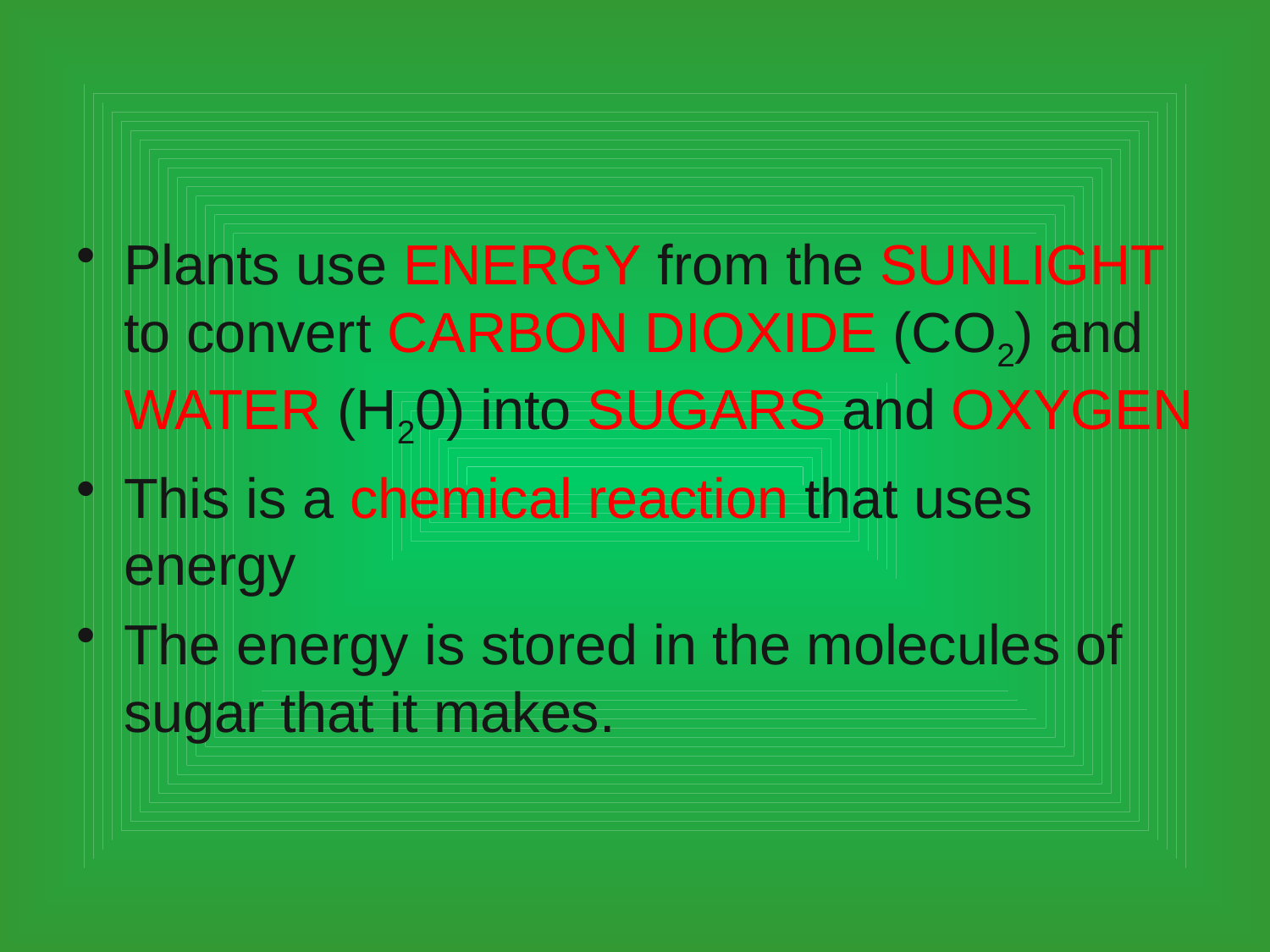

#
Plants use ENERGY from the SUNLIGHT to convert CARBON DIOXIDE (CO2) and WATER (H20) into SUGARS and OXYGEN
This is a chemical reaction that uses energy
The energy is stored in the molecules of sugar that it makes.